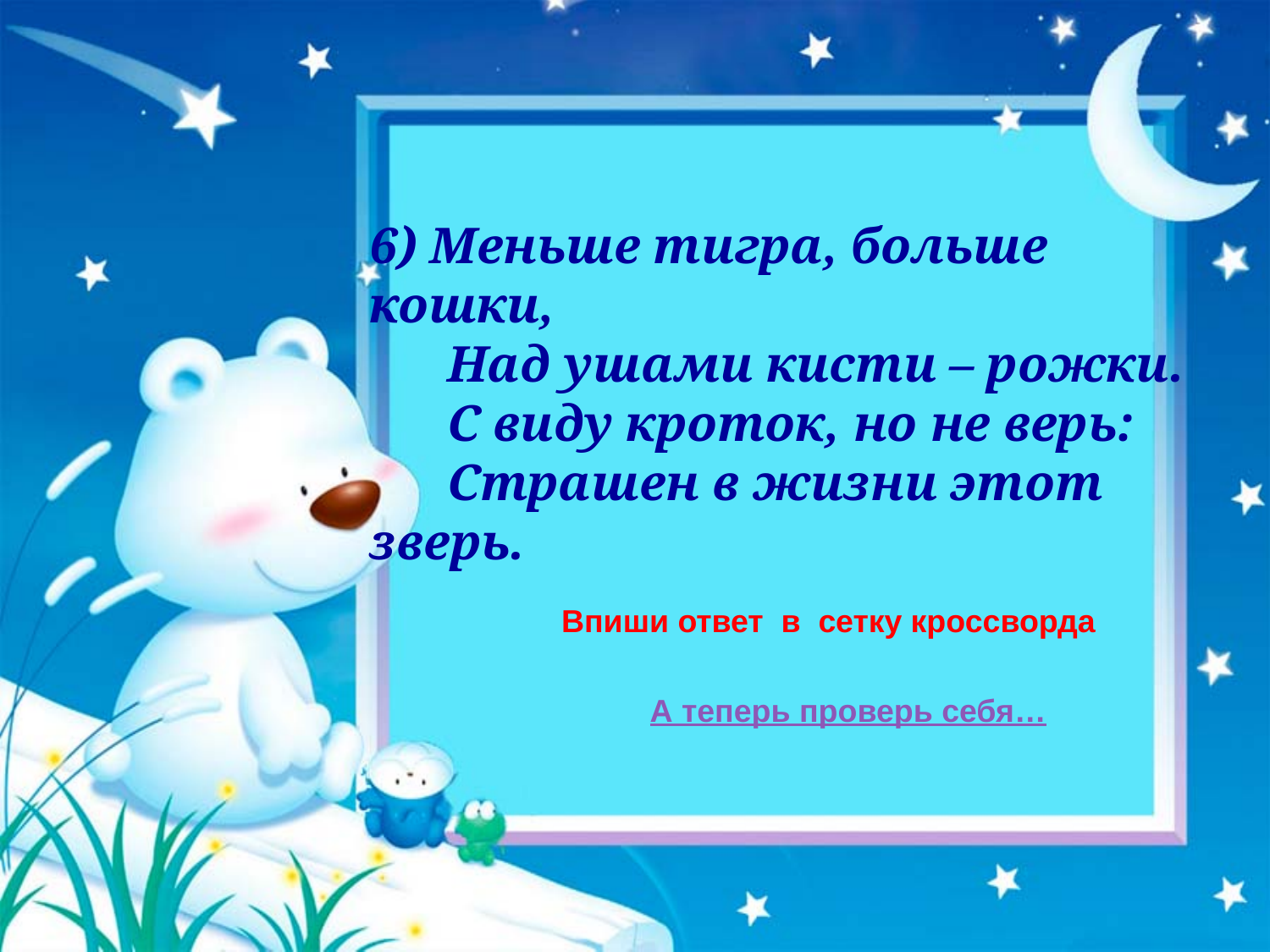

6) Меньше тигра, больше  кошки,
      Над ушами кисти – рожки.
      С виду кроток, но не верь:
      Страшен в жизни этот зверь.
Впиши ответ  в  сетку кроссворда
А теперь проверь себя…